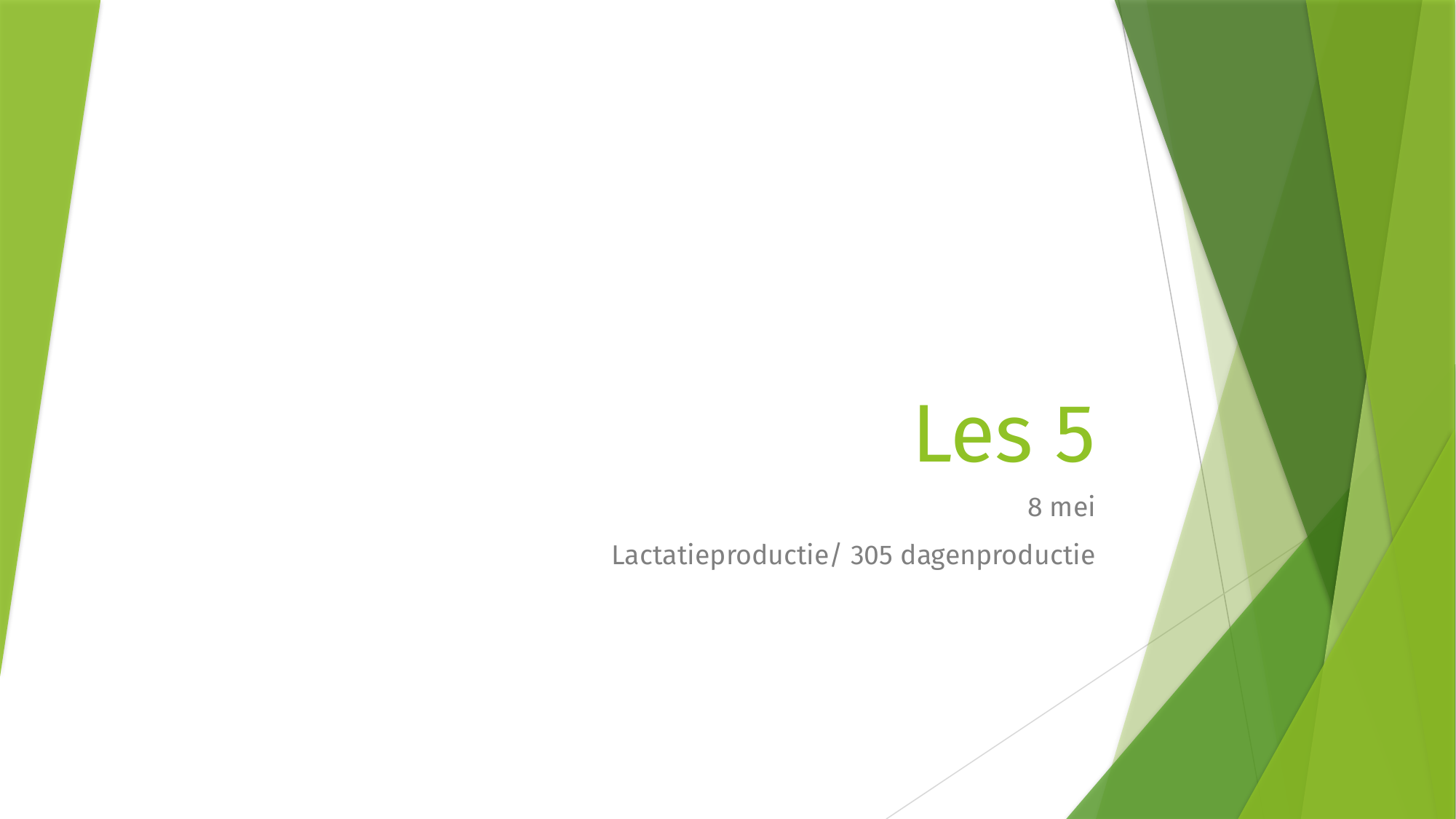

# Les 5
8 mei
Lactatieproductie/ 305 dagenproductie